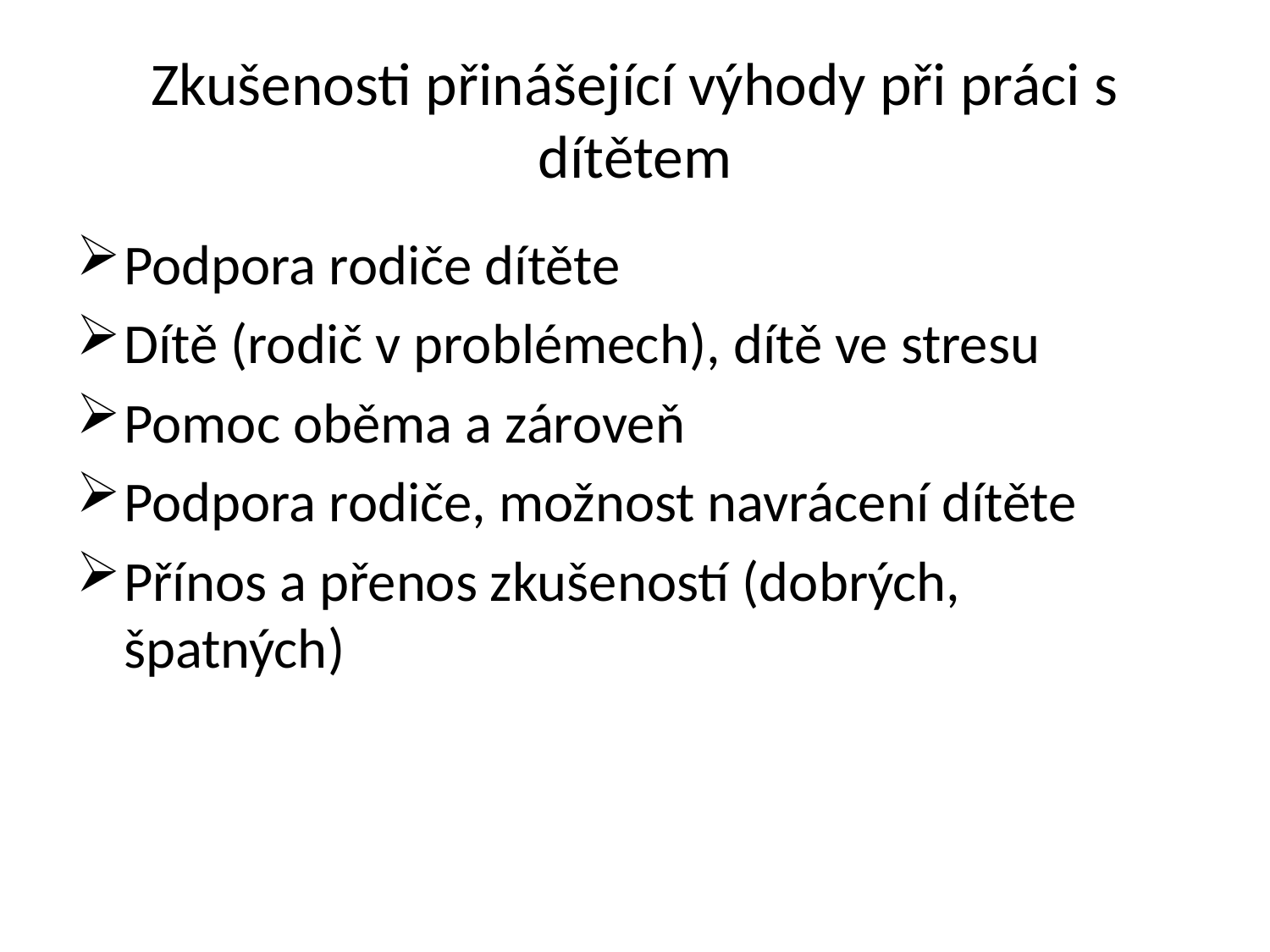

# Zkušenosti přinášející výhody při práci s dítětem
Podpora rodiče dítěte
Dítě (rodič v problémech), dítě ve stresu
Pomoc oběma a zároveň
Podpora rodiče, možnost navrácení dítěte
Přínos a přenos zkušeností (dobrých, špatných)